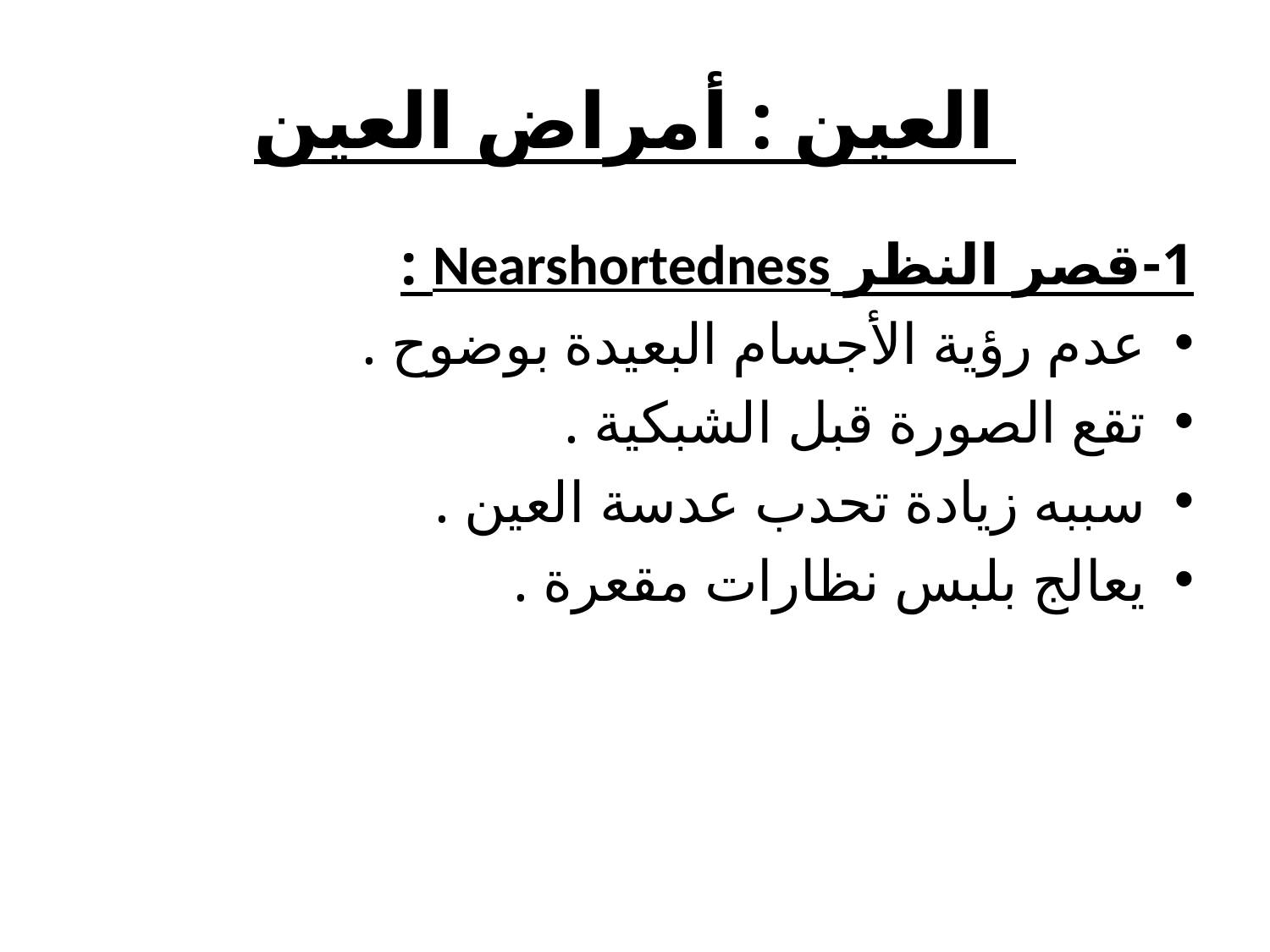

# العين : أمراض العين
1-قصر النظر Nearshortedness :
عدم رؤية الأجسام البعيدة بوضوح .
تقع الصورة قبل الشبكية .
سببه زيادة تحدب عدسة العين .
يعالج بلبس نظارات مقعرة .